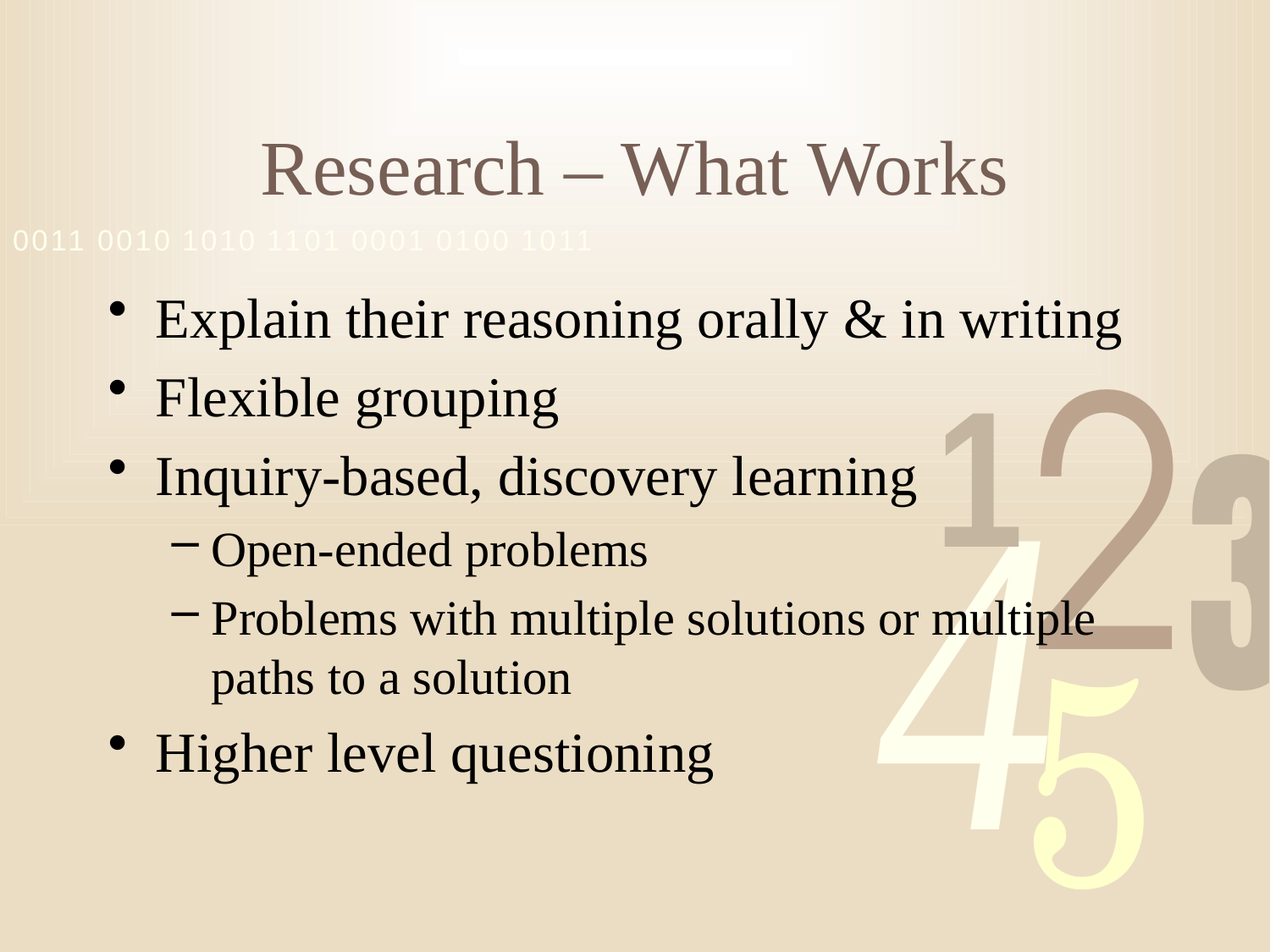

# Research – What Works
Explain their reasoning orally & in writing
Flexible grouping
Inquiry-based, discovery learning
Open-ended problems
Problems with multiple solutions or multiple paths to a solution
Higher level questioning